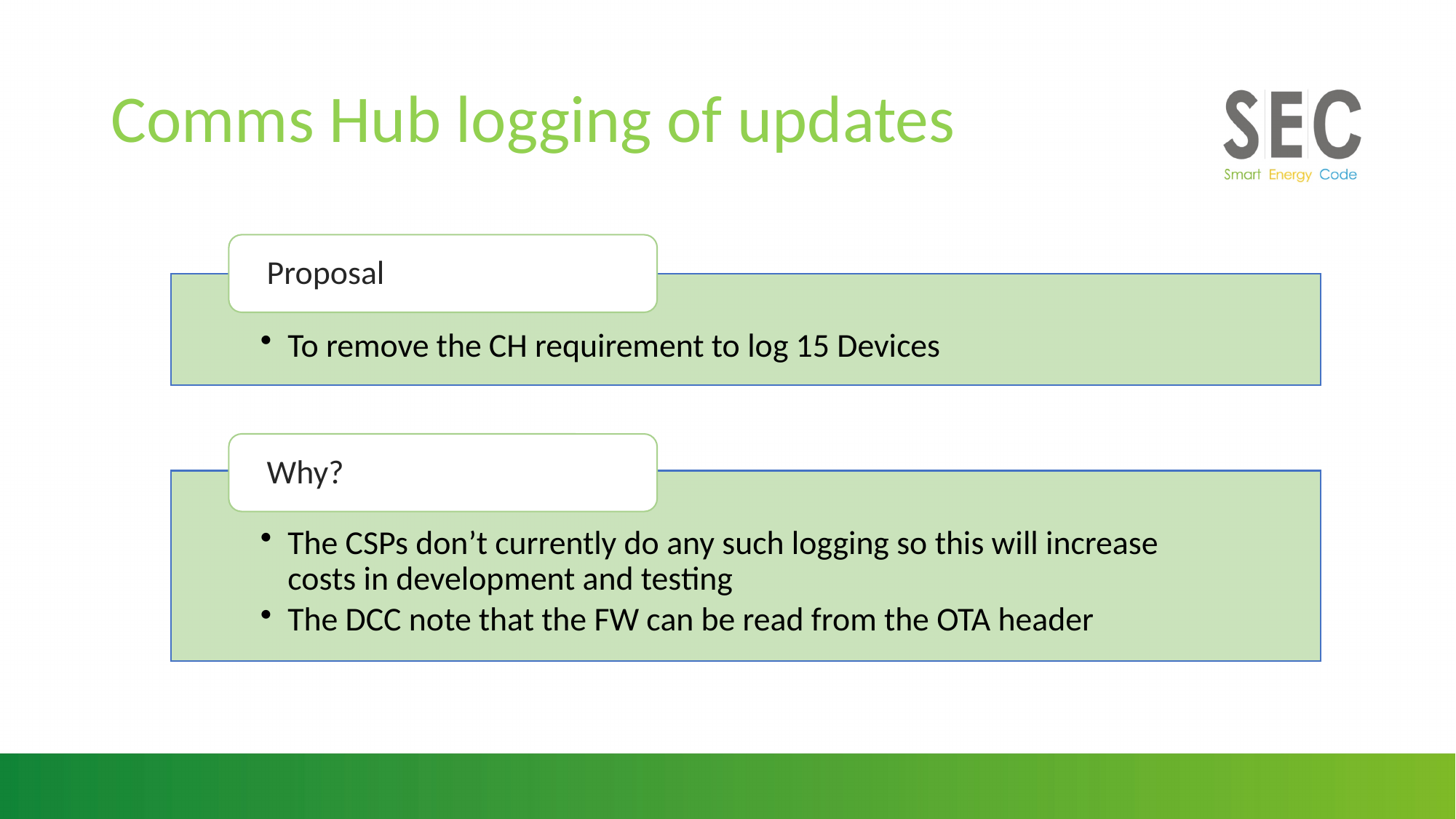

# Comms Hub logging of updates
To remove the CH requirement to log 15 Devices
Proposal

The CSPs don’t currently do any such logging so this will increase costs in development and testing
The DCC note that the FW can be read from the OTA header
Why?